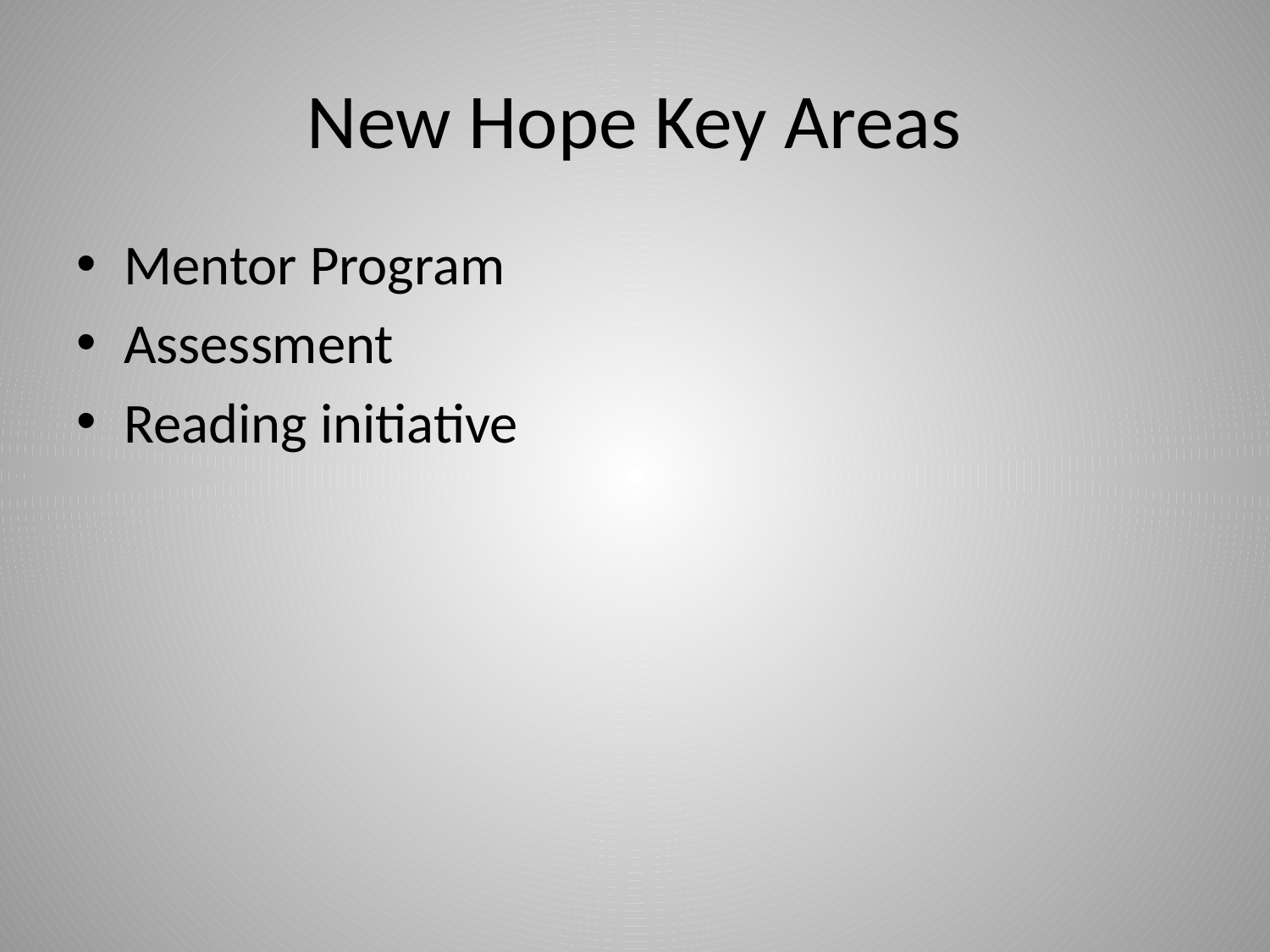

# New Hope Key Areas
Mentor Program
Assessment
Reading initiative